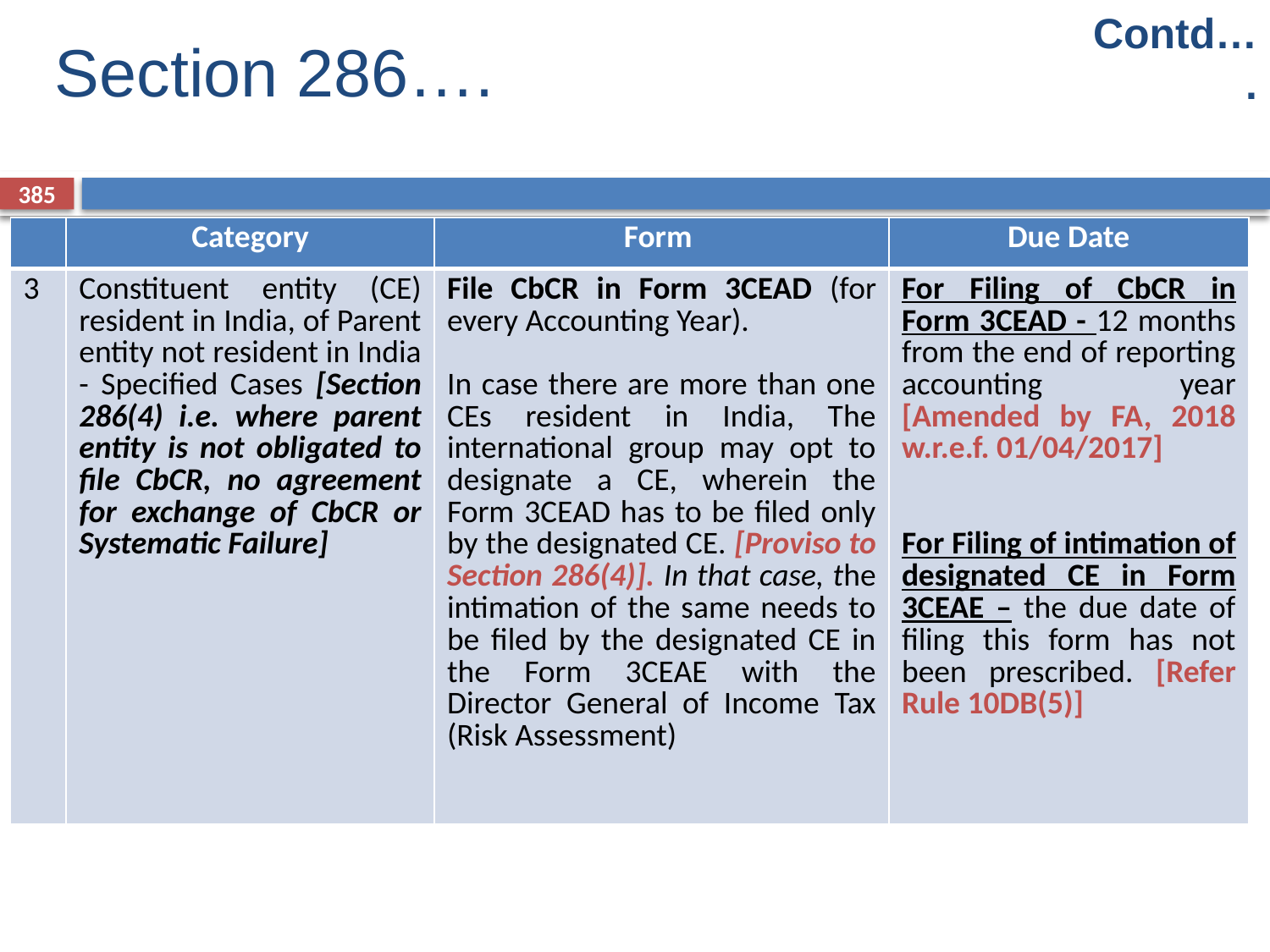

Contd….
Section 286….

385
|  | Category | Form | Due Date |
| --- | --- | --- | --- |
| 3 | Constituent entity (CE) resident in India, of Parent entity not resident in India - Specified Cases [Section 286(4) i.e. where parent entity is not obligated to file CbCR, no agreement for exchange of CbCR or Systematic Failure] | File CbCR in Form 3CEAD (for every Accounting Year). In case there are more than one CEs resident in India, The international group may opt to designate a CE, wherein the Form 3CEAD has to be filed only by the designated CE. [Proviso to Section 286(4)]. In that case, the intimation of the same needs to be filed by the designated CE in the Form 3CEAE with the Director General of Income Tax (Risk Assessment) | For Filing of CbCR in Form 3CEAD - 12 months from the end of reporting accounting year [Amended by FA, 2018 w.r.e.f. 01/04/2017] For Filing of intimation of designated CE in Form 3CEAE – the due date of filing this form has not been prescribed. [Refer Rule 10DB(5)] |